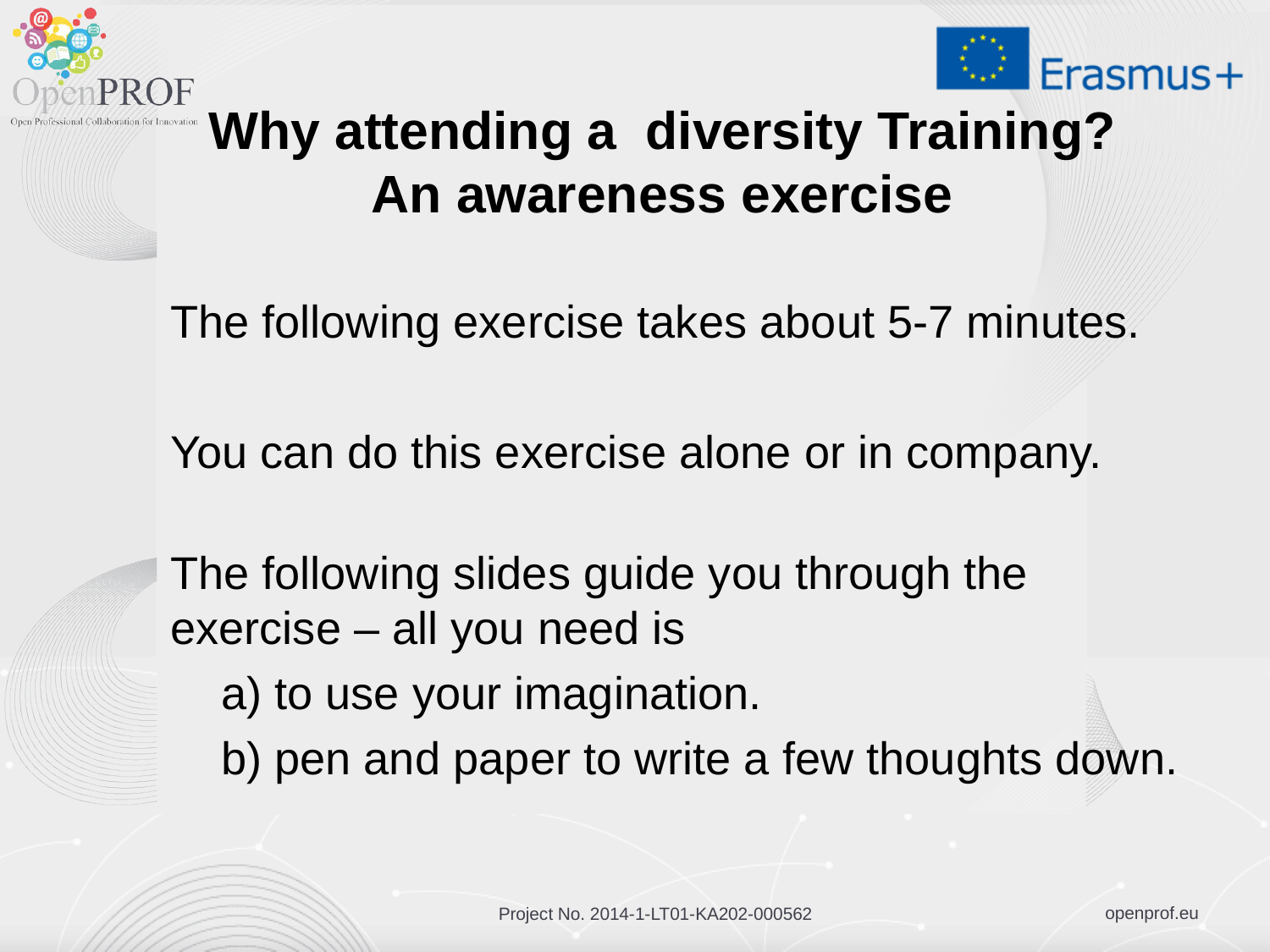

# Why attending a  diversity Training? An awareness exercise
The following exercise takes about 5-7 minutes.

You can do this exercise alone or in company.

The following slides guide you through the exercise – all you need is
    a) to use your imagination.
    b) pen and paper to write a few thoughts down.